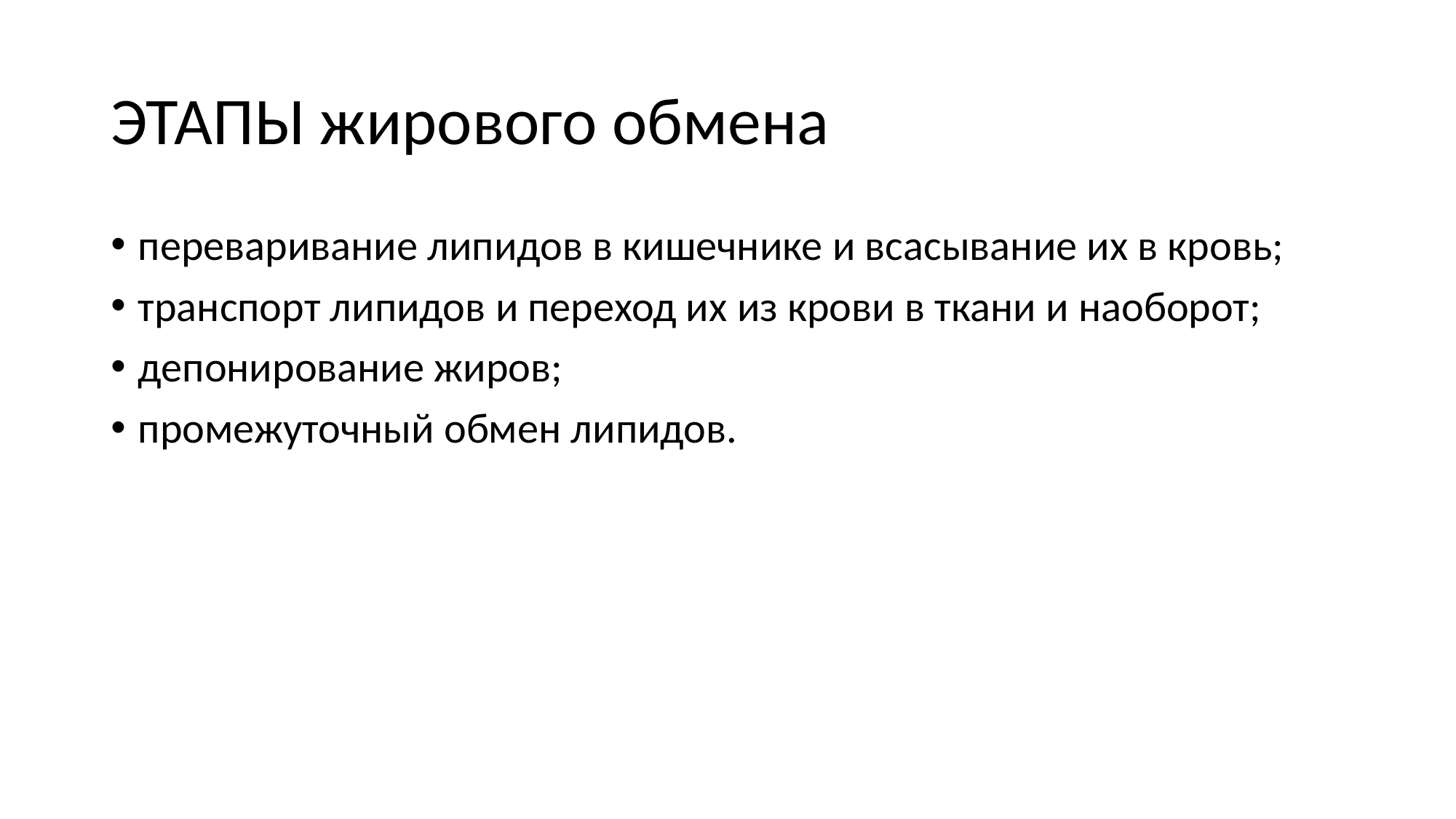

# ЭТАПЫ жирового обмена
переваривание липидов в кишечнике и всасывание их в кровь;
транспорт липидов и переход их из крови в ткани и наоборот;
депонирование жиров;
промежуточный обмен липидов.